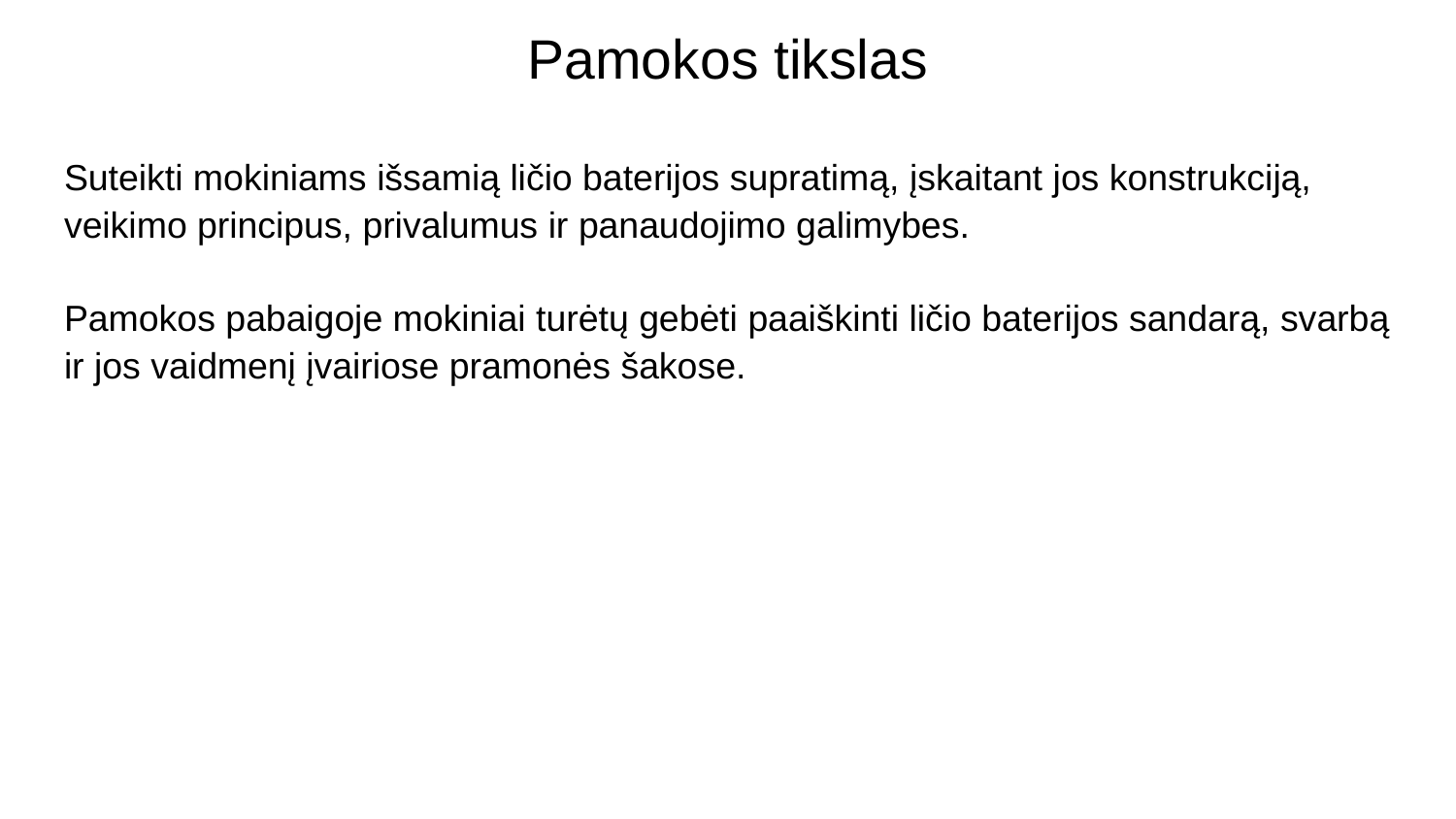

# Pamokos tikslas
Suteikti mokiniams išsamią ličio baterijos supratimą, įskaitant jos konstrukciją, veikimo principus, privalumus ir panaudojimo galimybes.

Pamokos pabaigoje mokiniai turėtų gebėti paaiškinti ličio baterijos sandarą, svarbą ir jos vaidmenį įvairiose pramonės šakose.